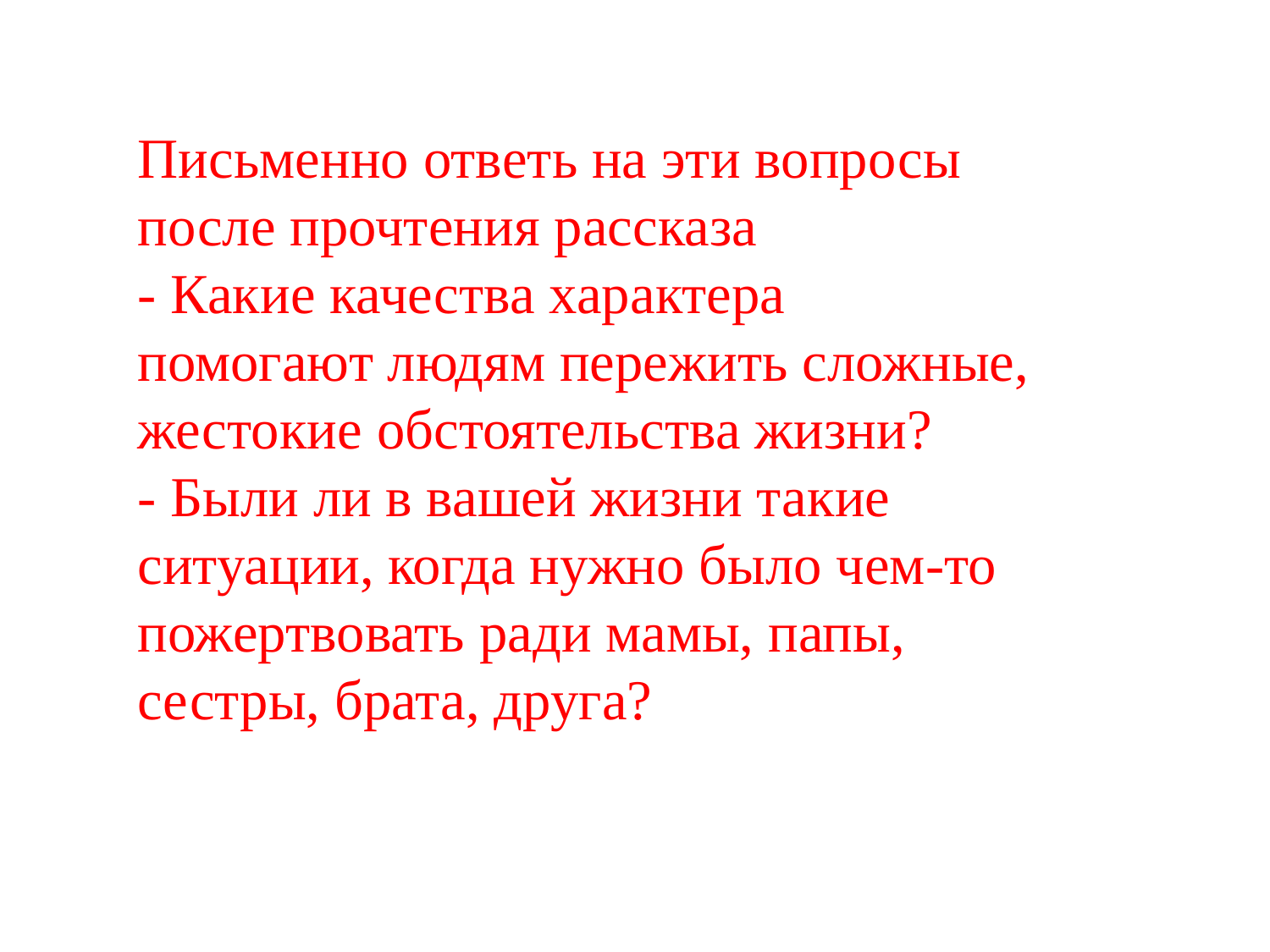

Письменно ответь на эти вопросы после прочтения рассказа
- Какие качества характера помогают людям пережить сложные, жестокие обстоятельства жизни?
- Были ли в вашей жизни такие ситуации, когда нужно было чем-то пожертвовать ради мамы, папы, сестры, брата, друга?